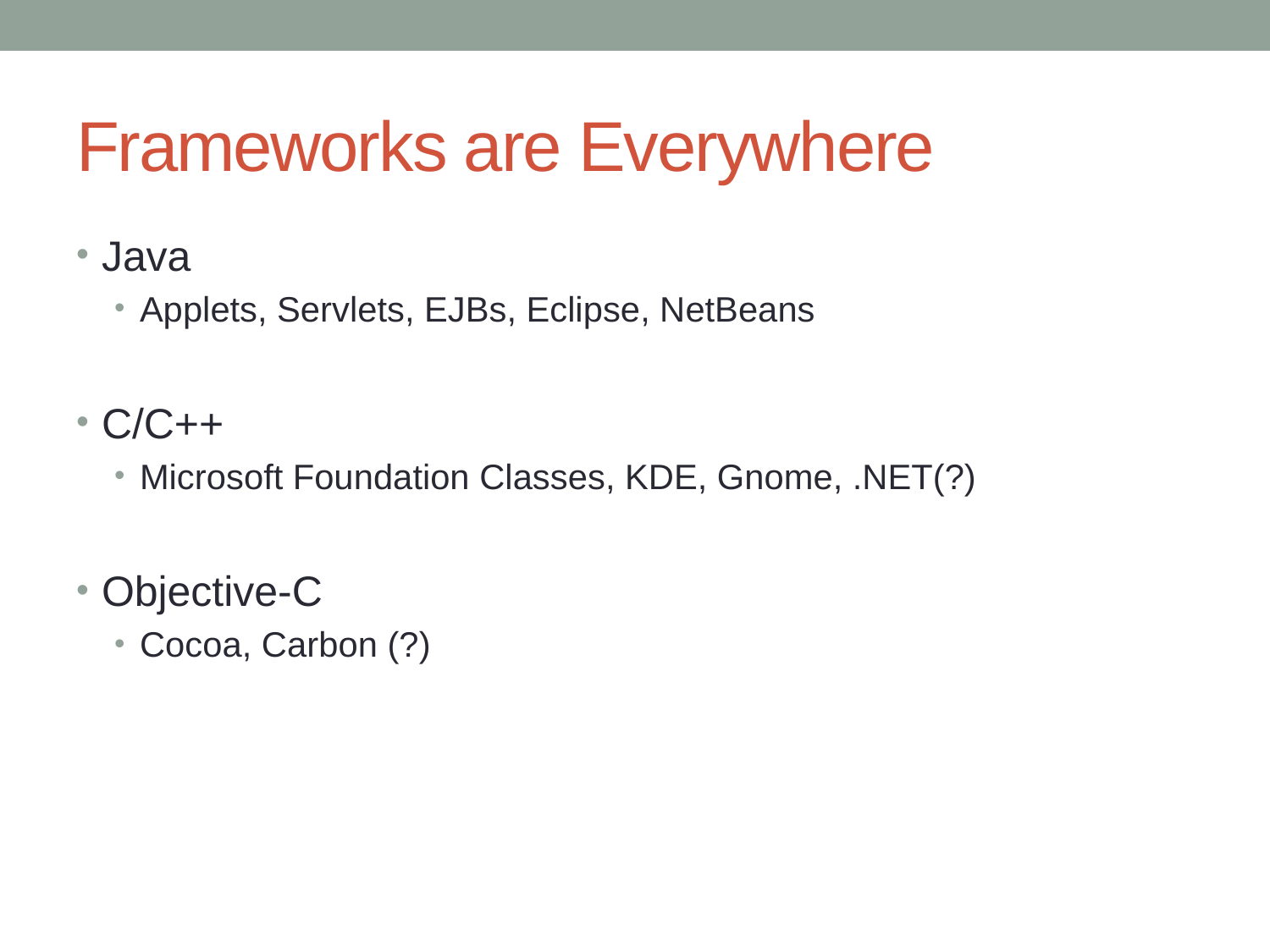

# Frameworks are Everywhere
Java
Applets, Servlets, EJBs, Eclipse, NetBeans

C/C++
Microsoft Foundation Classes, KDE, Gnome, .NET(?)

Objective-C
Cocoa, Carbon (?)